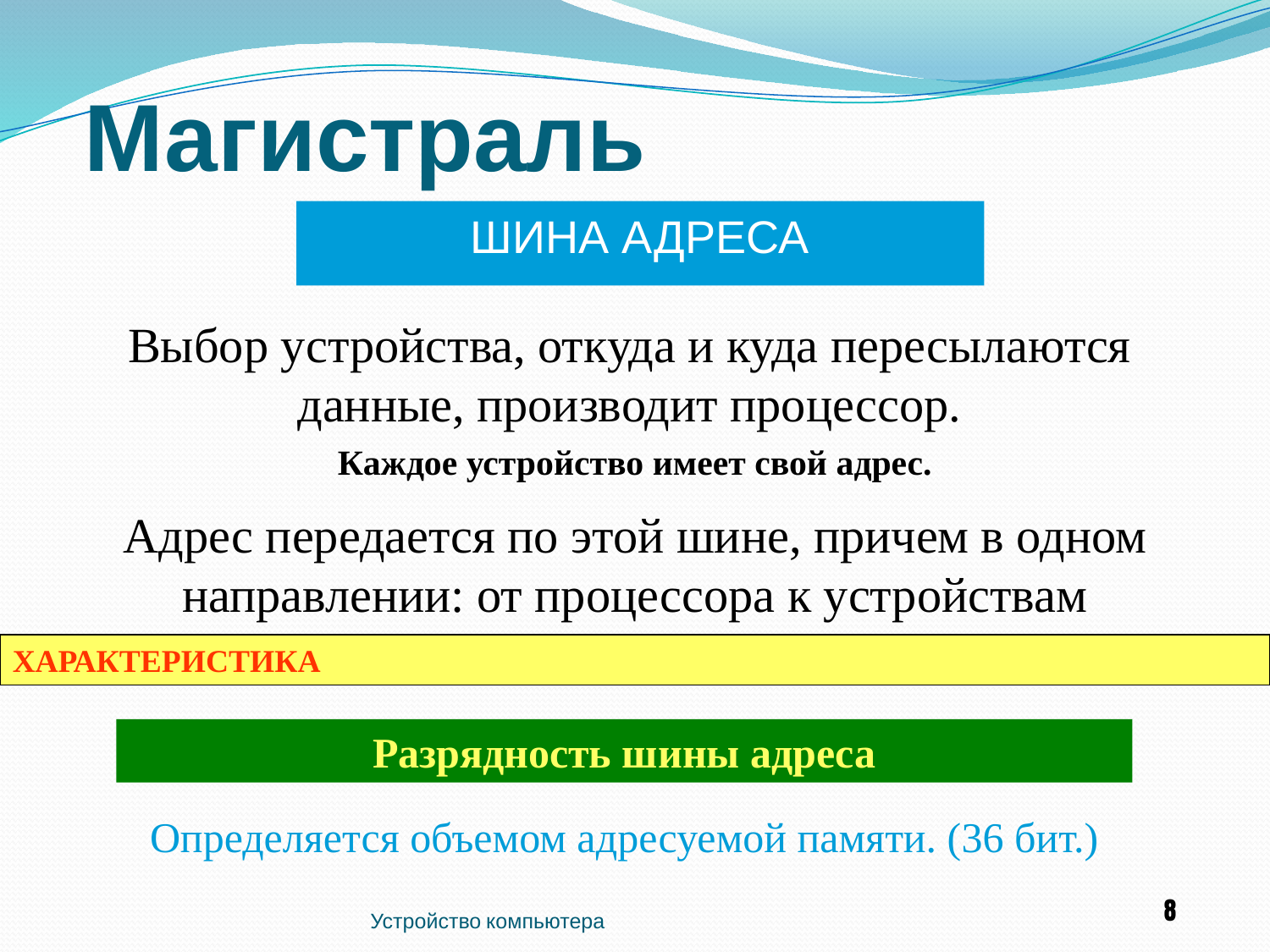

# Магистраль
ШИНА АДРЕСА
Выбор устройства, откуда и куда пересылаются данные, производит процессор.
Каждое устройство имеет свой адрес.
Адрес передается по этой шине, причем в одном направлении: от процессора к устройствам
ХАРАКТЕРИСТИКА
Разрядность шины адреса
Определяется объемом адресуемой памяти. (36 бит.)
Устройство компьютера
8